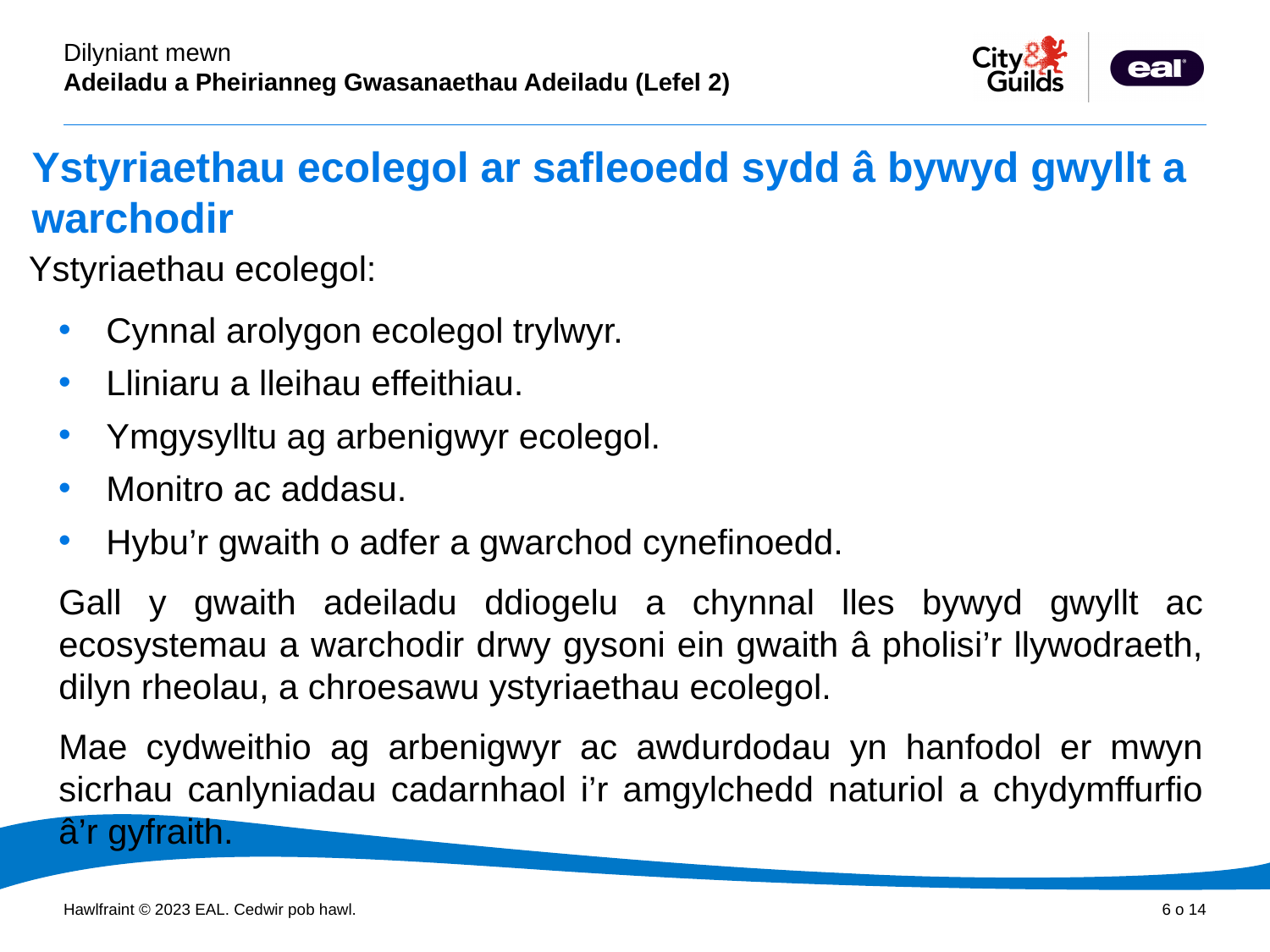

# Ystyriaethau ecolegol ar safleoedd sydd â bywyd gwyllt a warchodir
Ystyriaethau ecolegol:
Cynnal arolygon ecolegol trylwyr.
Lliniaru a lleihau effeithiau.
Ymgysylltu ag arbenigwyr ecolegol.
Monitro ac addasu.
Hybu’r gwaith o adfer a gwarchod cynefinoedd.
Gall y gwaith adeiladu ddiogelu a chynnal lles bywyd gwyllt ac ecosystemau a warchodir drwy gysoni ein gwaith â pholisi’r llywodraeth, dilyn rheolau, a chroesawu ystyriaethau ecolegol.
Mae cydweithio ag arbenigwyr ac awdurdodau yn hanfodol er mwyn sicrhau canlyniadau cadarnhaol i’r amgylchedd naturiol a chydymffurfio â’r gyfraith.